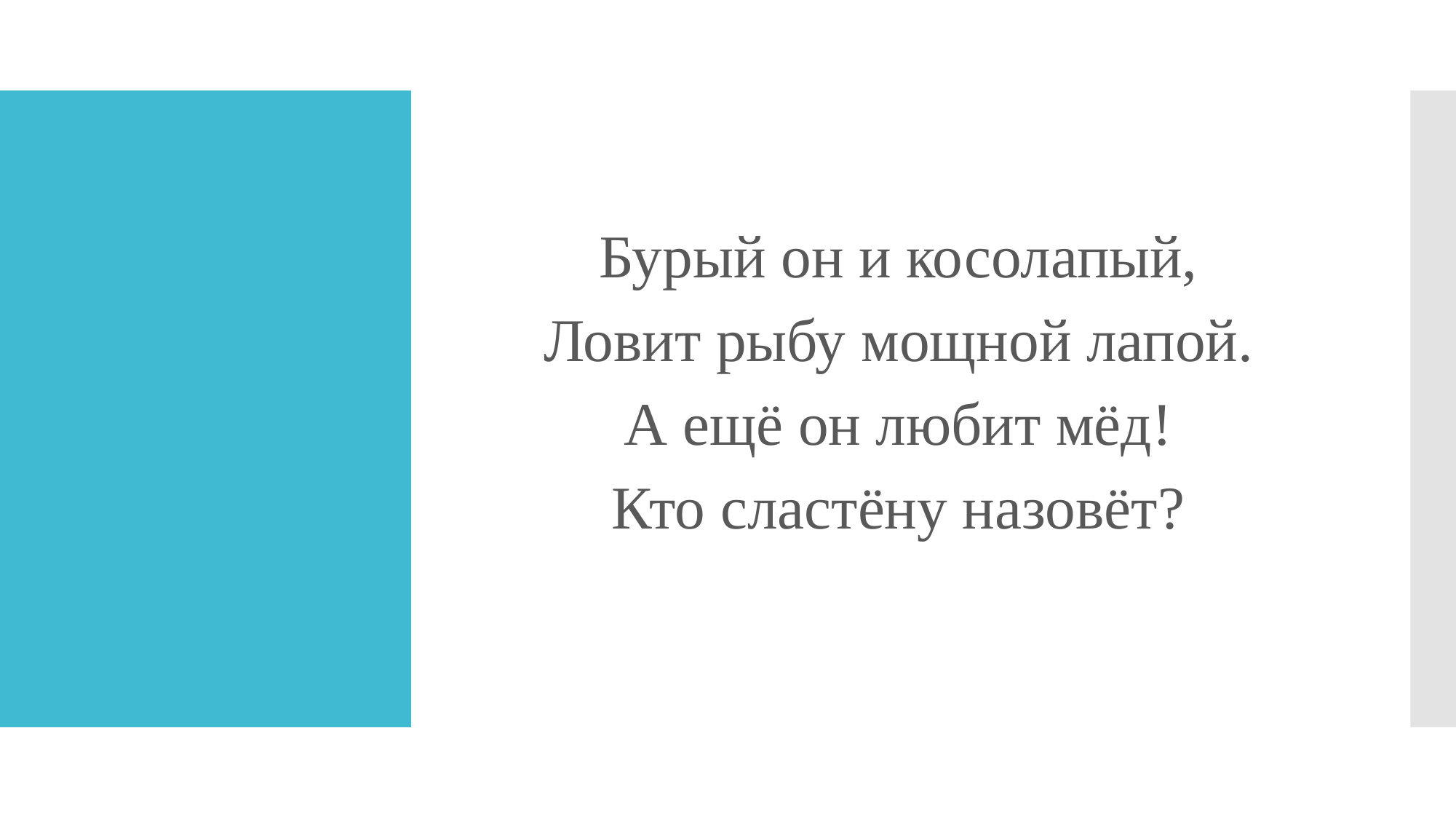

Бурый он и косолапый,
Ловит рыбу мощной лапой.
А ещё он любит мёд!
Кто сластёну назовёт?

#